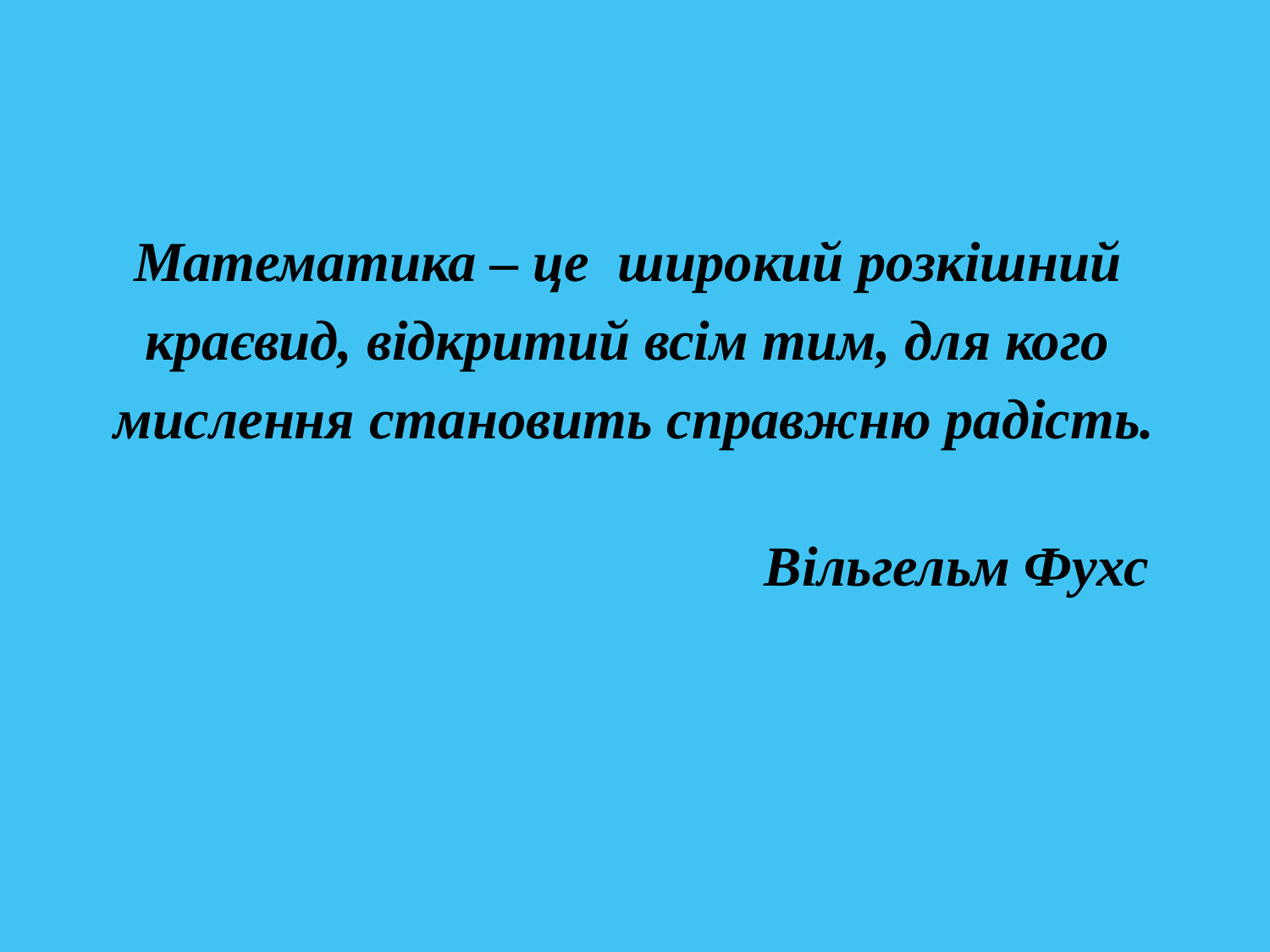

Математика – це  широкий розкішний
краєвид, відкритий всім тим, для кого
мислення становить справжню радість.
                                          Вільгельм Фухс